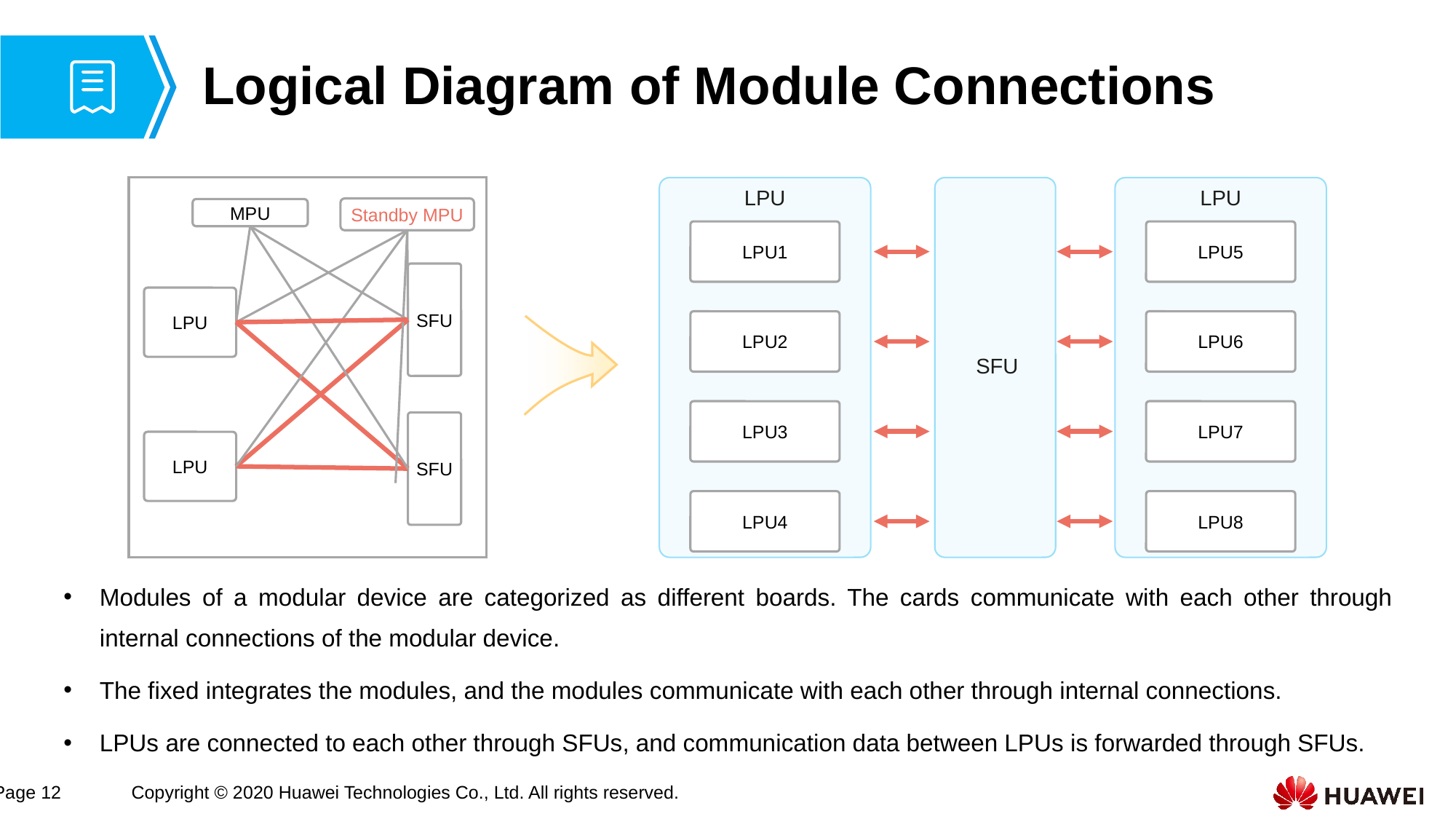

# Logical Diagram of Module Connections

SFU

LPU
LPU5
LPU6
LPU7
LPU8
LPU
Standby MPU
MPU
LPU1
SFU
LPU
LPU2

LPU3
SFU
LPU
LPU4
Modules of a modular device are categorized as different boards. The cards communicate with each other through internal connections of the modular device.
The fixed integrates the modules, and the modules communicate with each other through internal connections.
LPUs are connected to each other through SFUs, and communication data between LPUs is forwarded through SFUs.